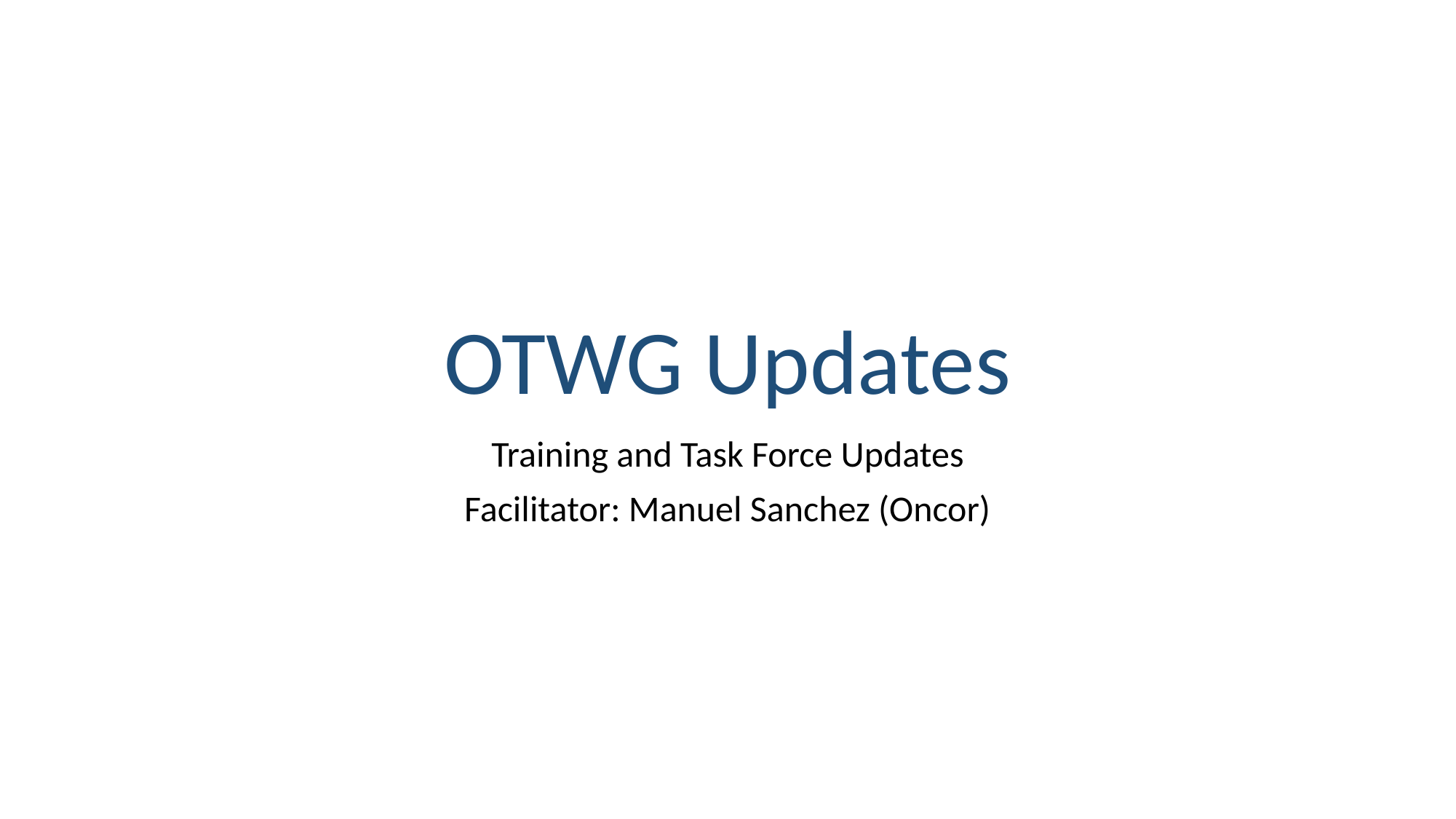

# OTWG Updates
Training and Task Force Updates
Facilitator: Manuel Sanchez (Oncor)